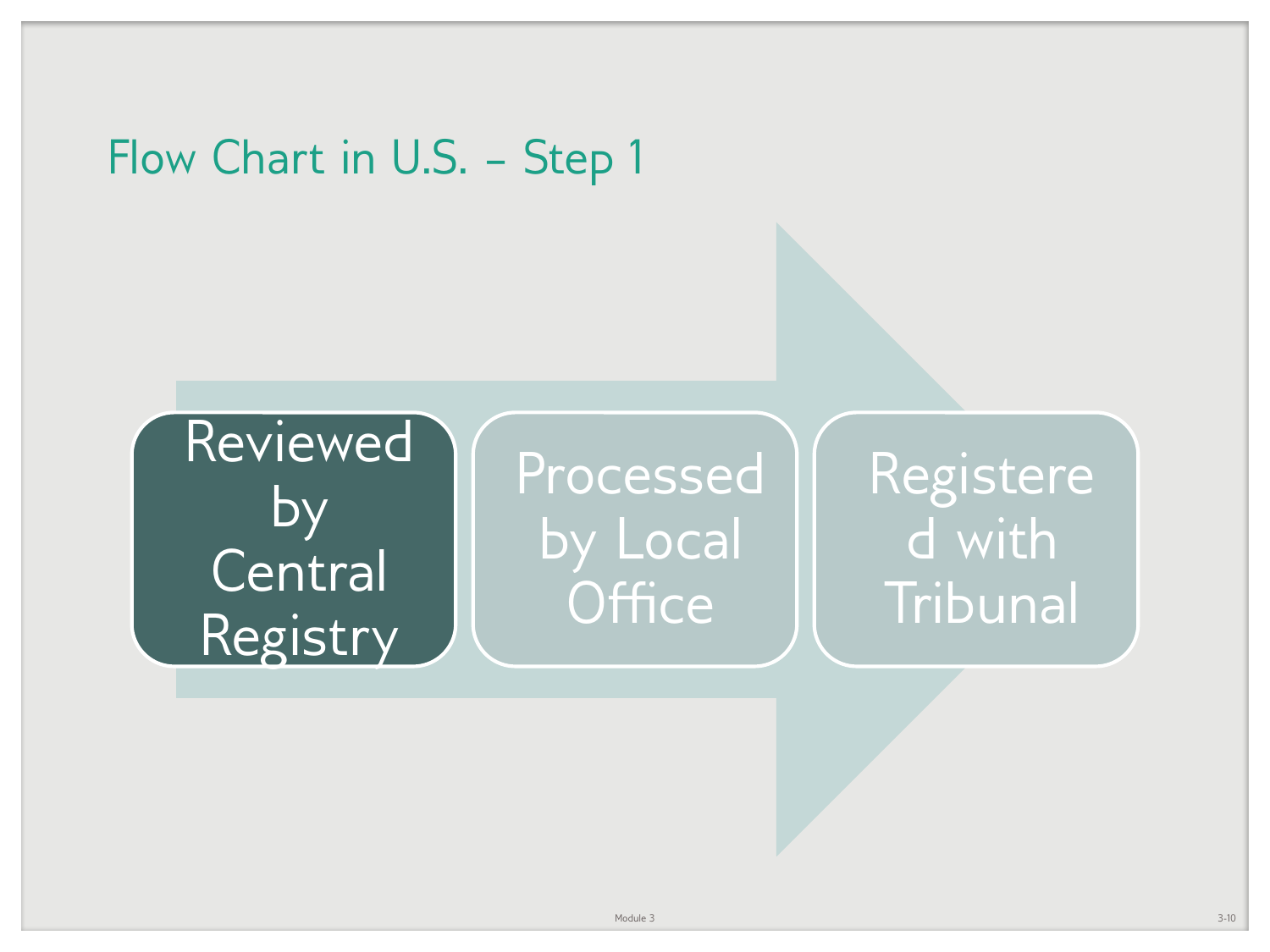

# Flow Chart in U.S. – Step 1
Reviewed by Central Registry
Processed by Local Office
Registered with Tribunal
Module 3
3-10